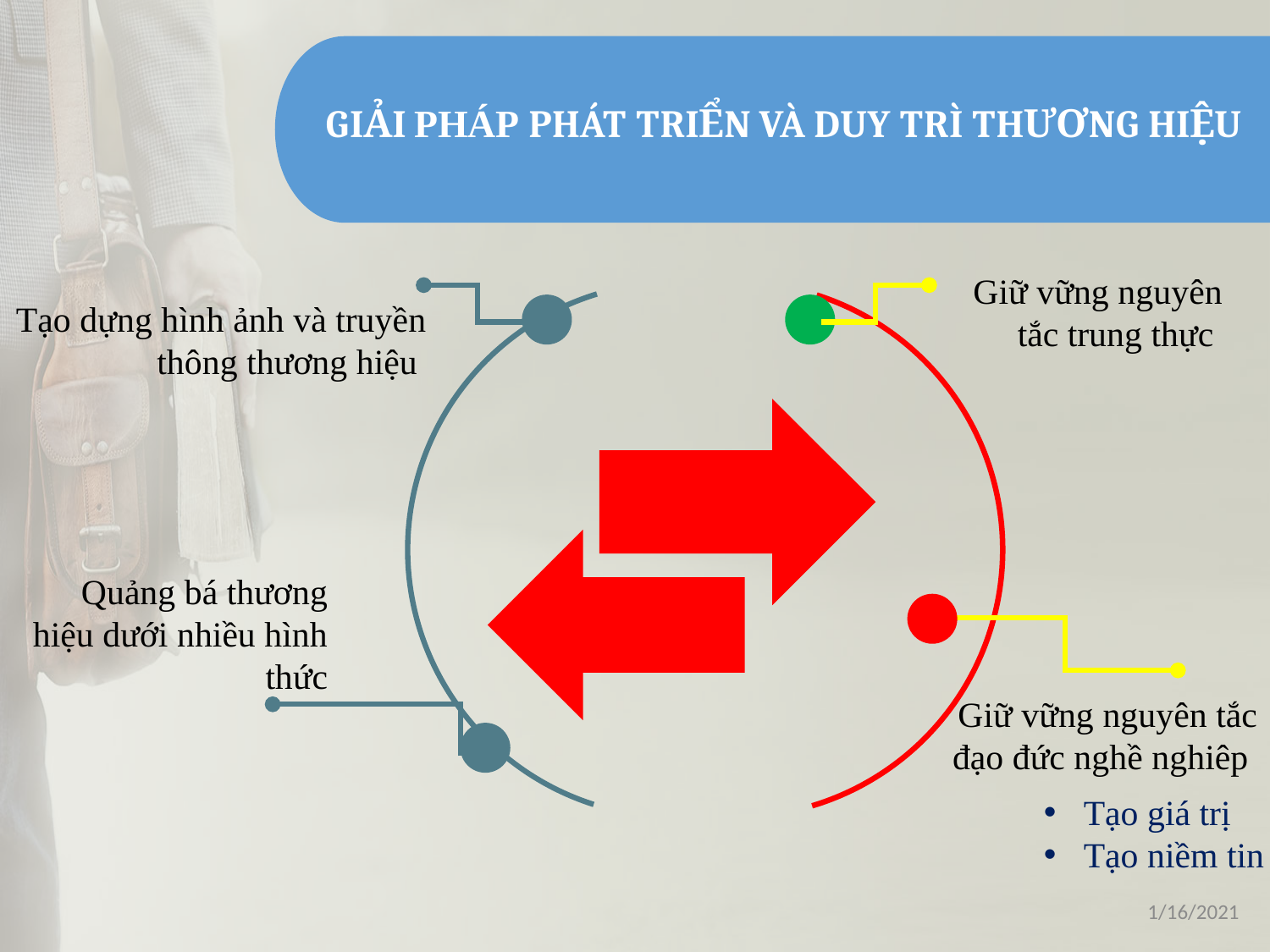

GIẢI PHÁP PHÁT TRIỂN VÀ DUY TRÌ THƯƠNG HIỆU
Giữ vững nguyên tắc trung thực

Tạo dựng hình ảnh và truyền thông thương hiệu

Quảng bá thương hiệu dưới nhiều hình thức

Giữ vững nguyên tắc đạo đức nghề nghiêp

Tạo giá trị
Tạo niềm tin
1/16/2021